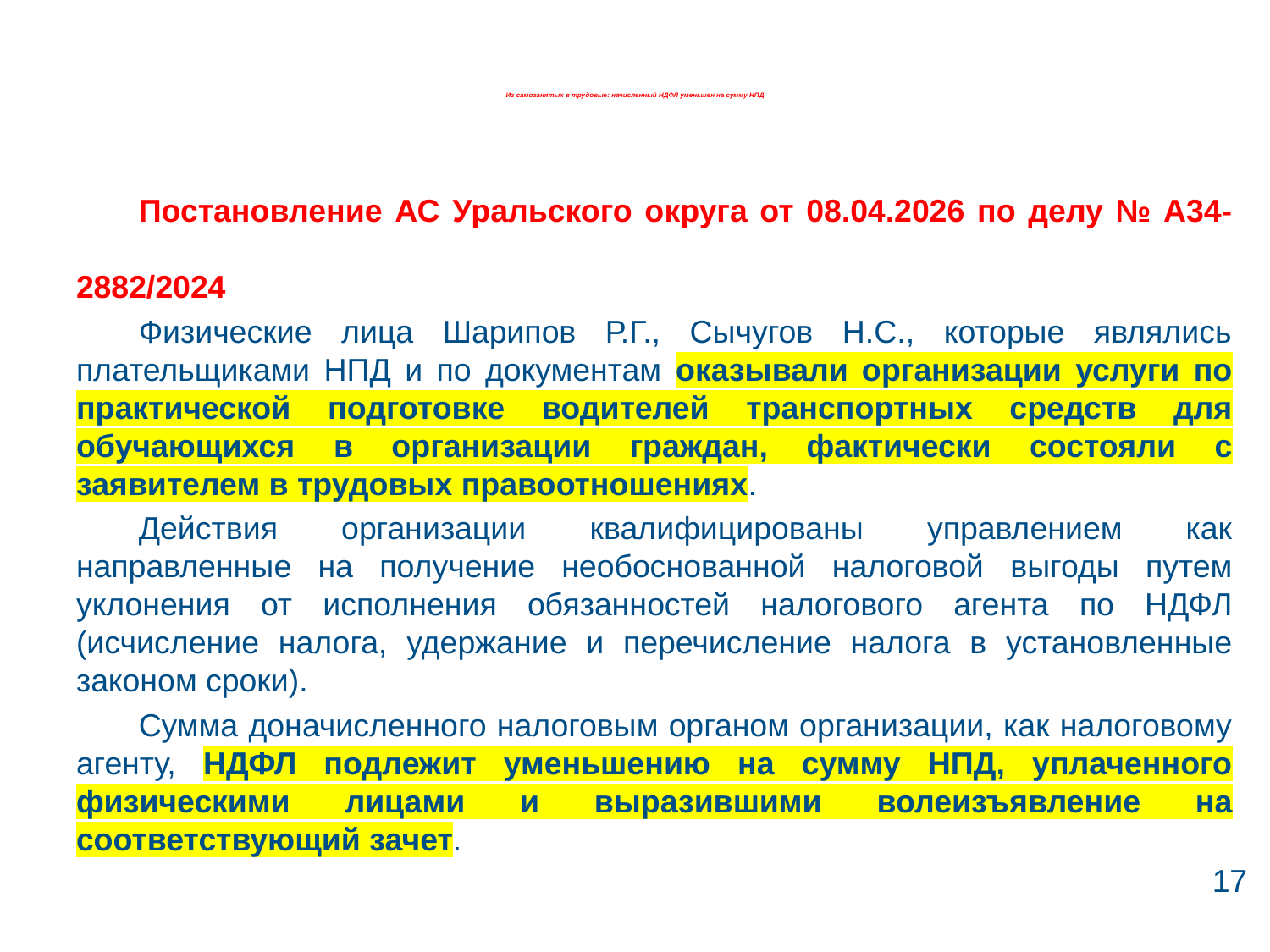

# Из самозанятых в трудовые: начисленный НДФЛ уменьшен на сумму НПД
Постановление АС Уральского округа от 08.04.2026 по делу № А34-2882/2024
Физические лица Шарипов Р.Г., Сычугов Н.С., которые являлись плательщиками НПД и по документам оказывали организации услуги по практической подготовке водителей транспортных средств для обучающихся в организации граждан, фактически состояли с заявителем в трудовых правоотношениях.
Действия организации квалифицированы управлением как направленные на получение необоснованной налоговой выгоды путем уклонения от исполнения обязанностей налогового агента по НДФЛ (исчисление налога, удержание и перечисление налога в установленные законом сроки).
Сумма доначисленного налоговым органом организации, как налоговому агенту, НДФЛ подлежит уменьшению на сумму НПД, уплаченного физическими лицами и выразившими волеизъявление на соответствующий зачет.